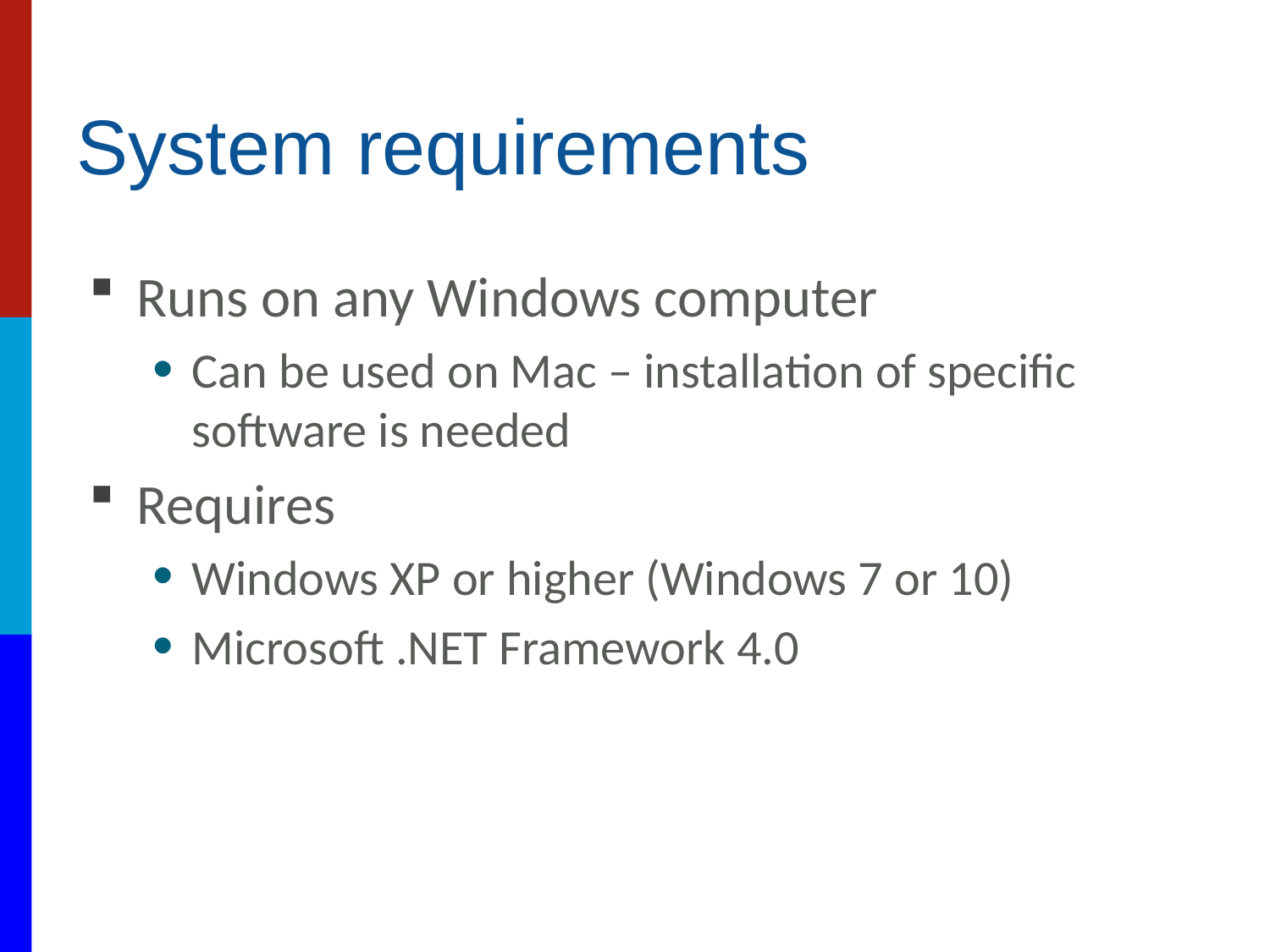

# System requirements
Runs on any Windows computer
Can be used on Mac – installation of specific software is needed
Requires
Windows XP or higher (Windows 7 or 10)
Microsoft .NET Framework 4.0